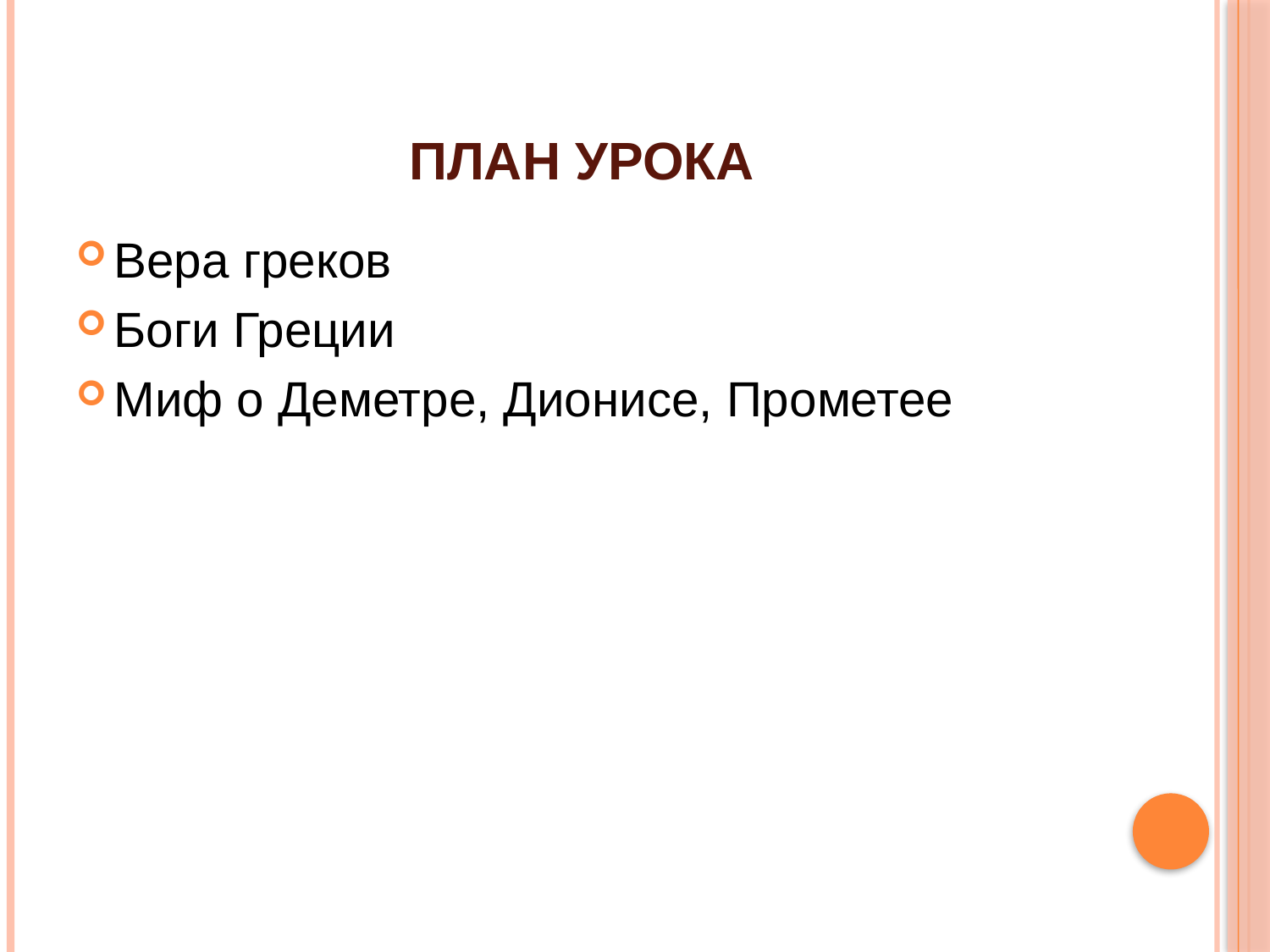

# План урока
Вера греков
Боги Греции
Миф о Деметре, Дионисе, Прометее